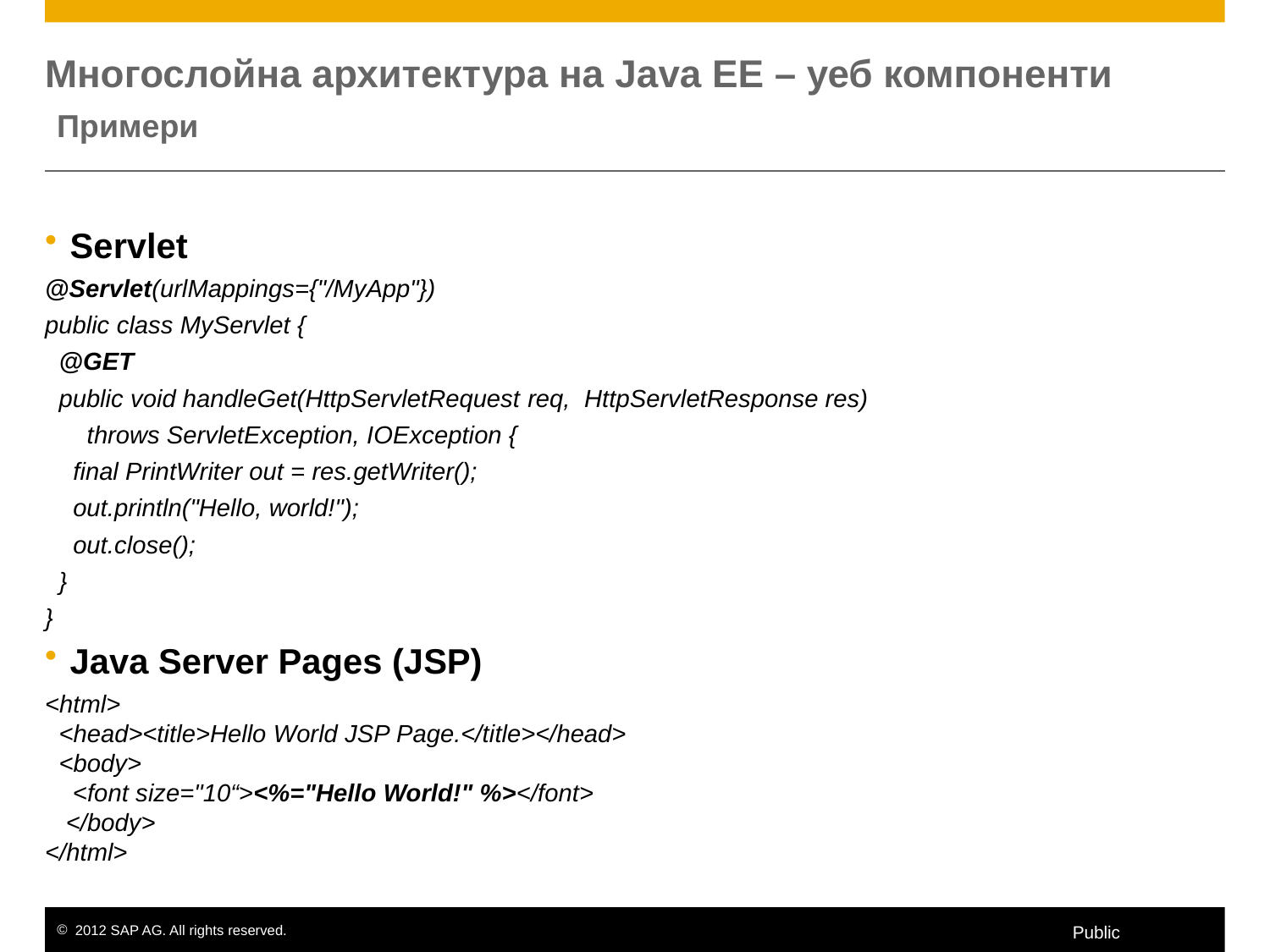

# Многослойна архитектура на Jаva EE – уеб компоненти Примери
Servlet
@Servlet(urlMappings={"/MyApp"})
public class MyServlet {
  @GET
  public void handleGet(HttpServletRequest req,  HttpServletResponse res)
      throws ServletException, IOException {
    final PrintWriter out = res.getWriter();
    out.println("Hello, world!");
    out.close();
  }
}
Java Server Pages (JSP)
<html>
  <head><title>Hello World JSP Page.</title></head>
  <body>
    <font size="10“><%="Hello World!" %></font>
   </body>
</html>